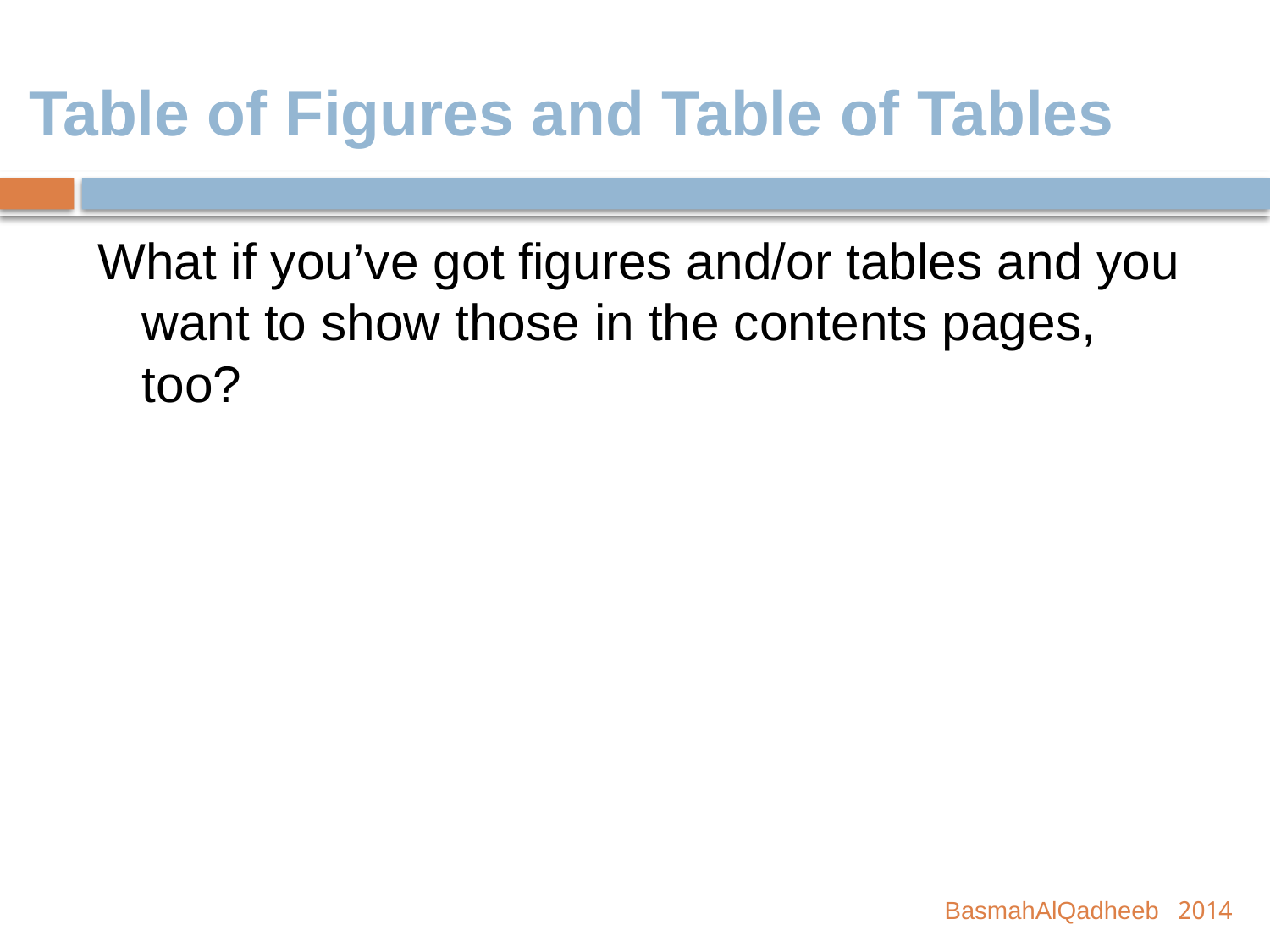

# Table of Figures and Table of Tables
What if you’ve got figures and/or tables and you want to show those in the contents pages, too?
2014   BasmahAlQadheeb